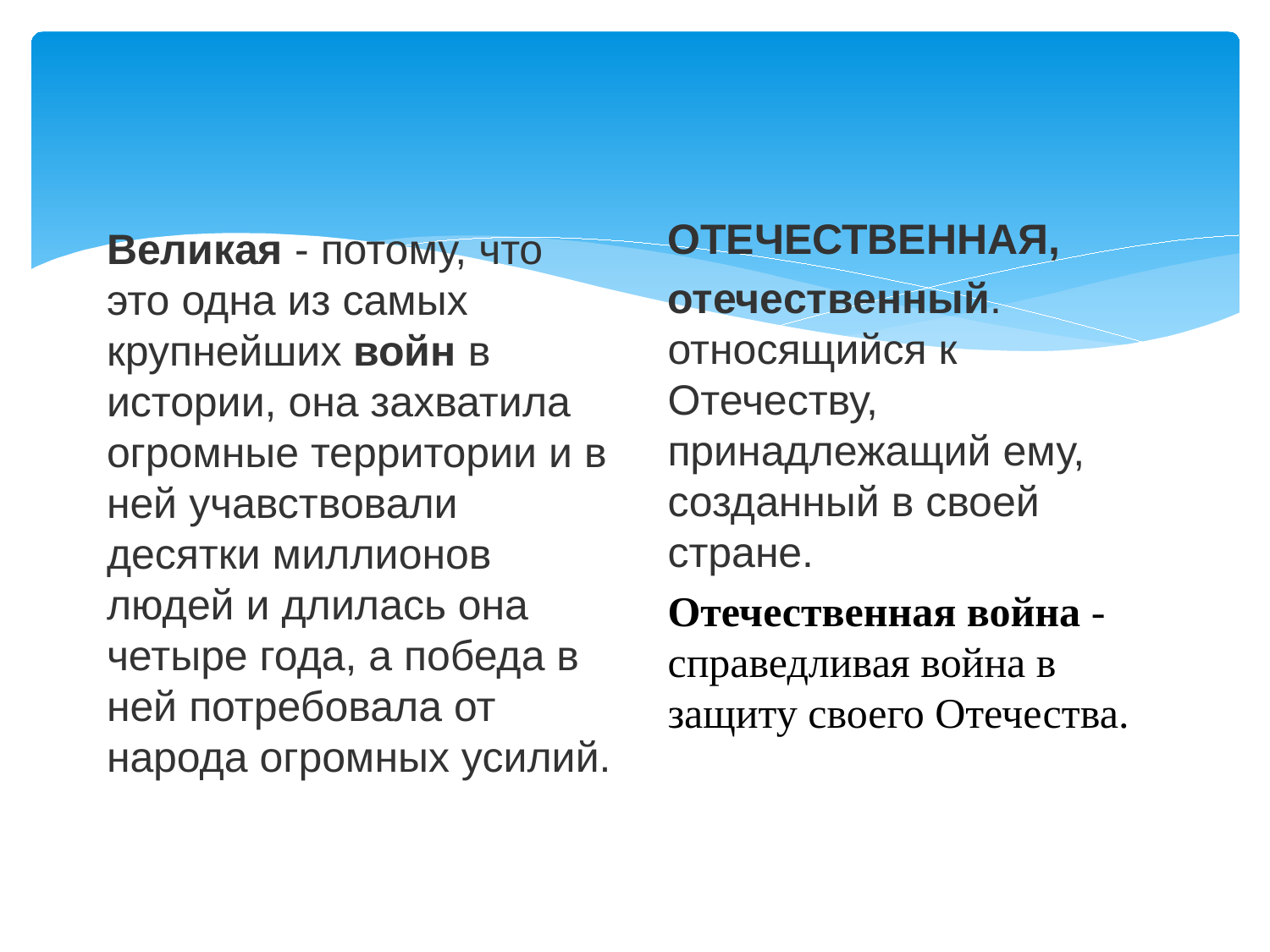

#

ОТЕЧЕСТВЕННАЯ,
отечественный. относящийся к Отечеству, принадлежащий ему, созданный в своей стране.
Отечественная война - справедливая война в защиту своего Отечества.

Великая - потому, что это одна из самых крупнейших войн в истории, она захватила огромные территории и в ней учавствовали десятки миллионов людей и длилась она четыре года, а победа в ней потребовала от народа огромных усилий.